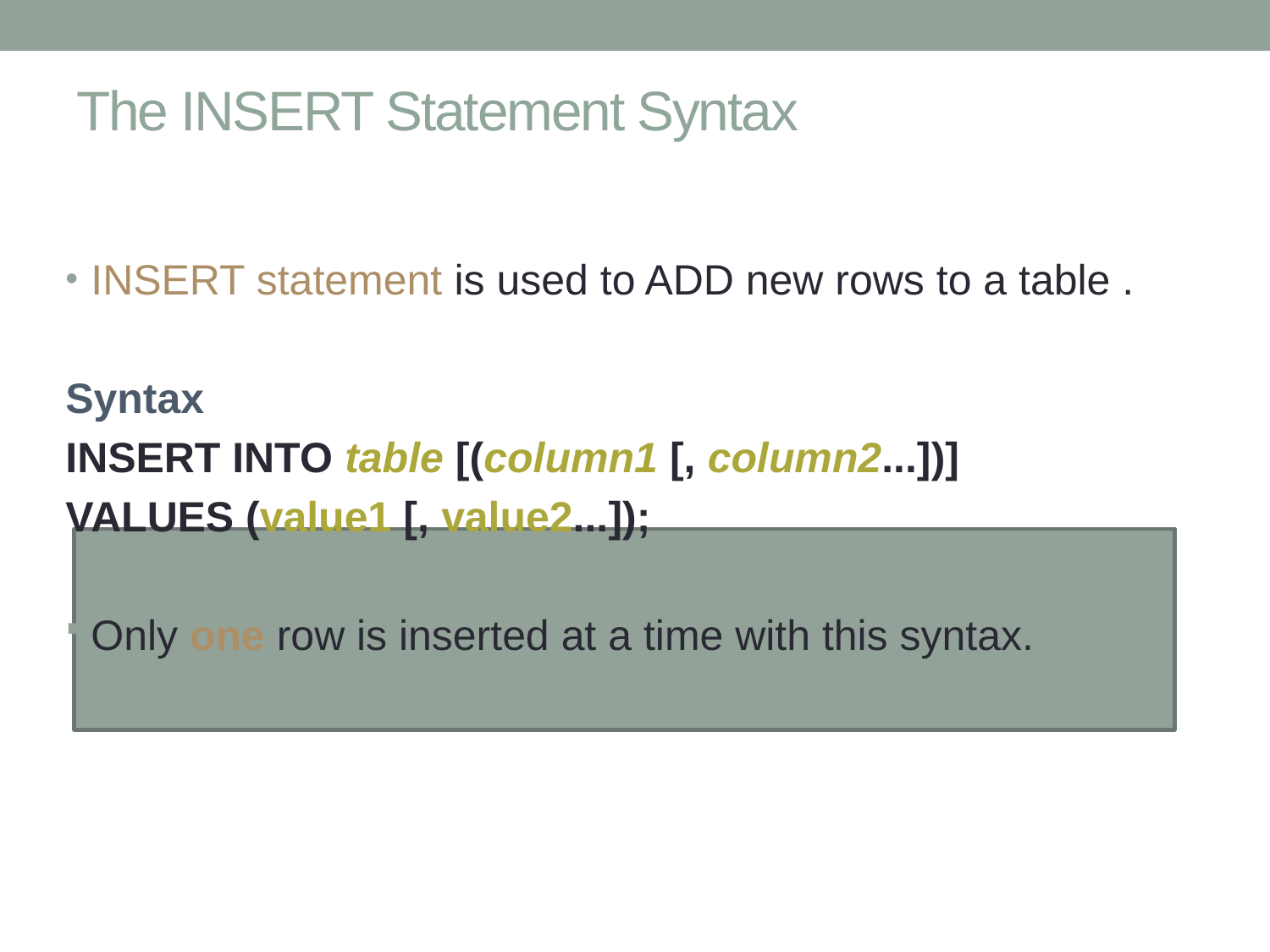

# The INSERT Statement Syntax
INSERT statement is used to ADD new rows to a table .

Syntax
INSERT INTO table [(column1 [, column2...])]
VALUES (value1 [, value2...]);

Only one row is inserted at a time with this syntax.